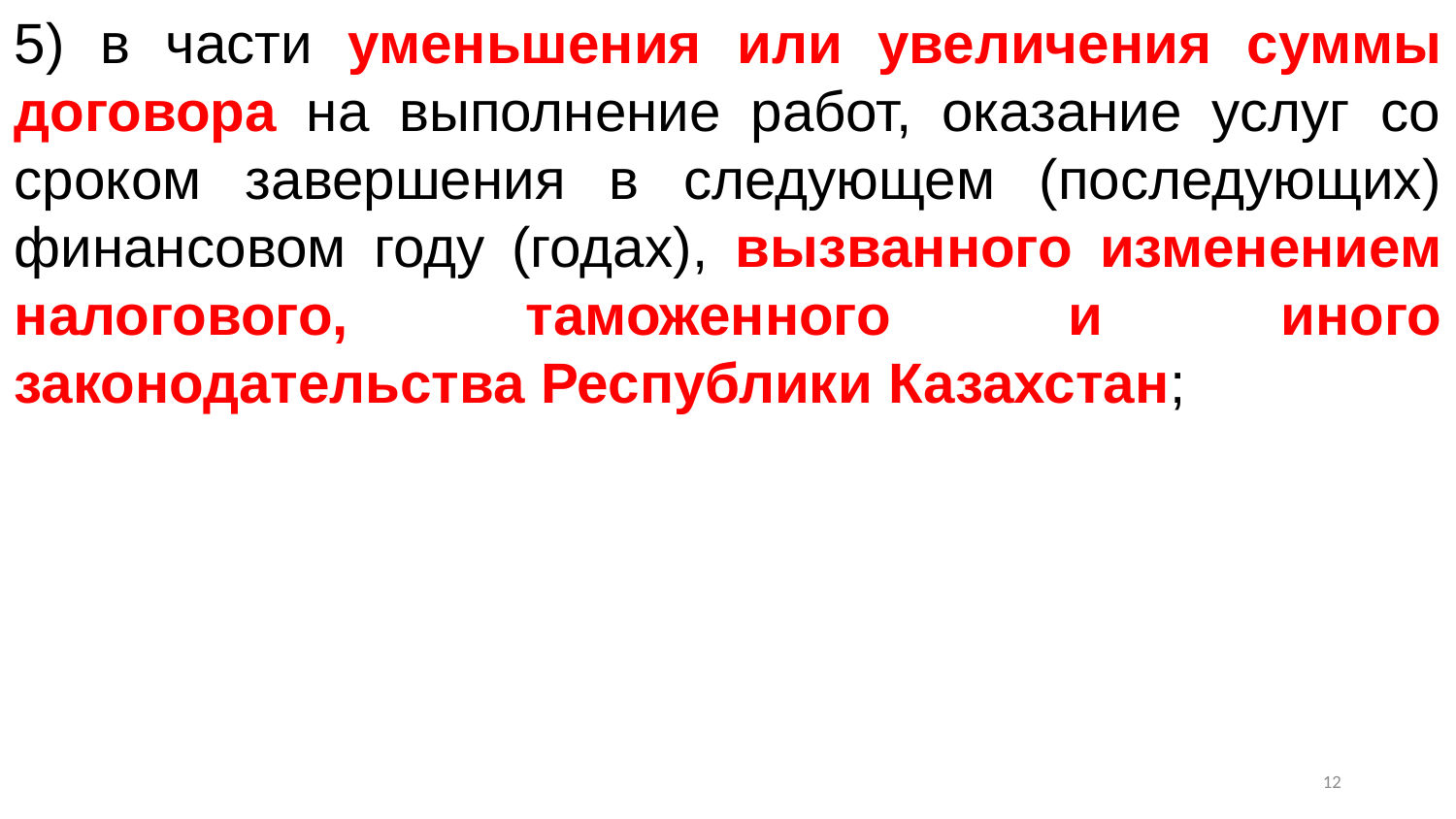

5) в части уменьшения или увеличения суммы договора на выполнение работ, оказание услуг со сроком завершения в следующем (последующих) финансовом году (годах), вызванного изменением налогового, таможенного и иного законодательства Республики Казахстан;
12